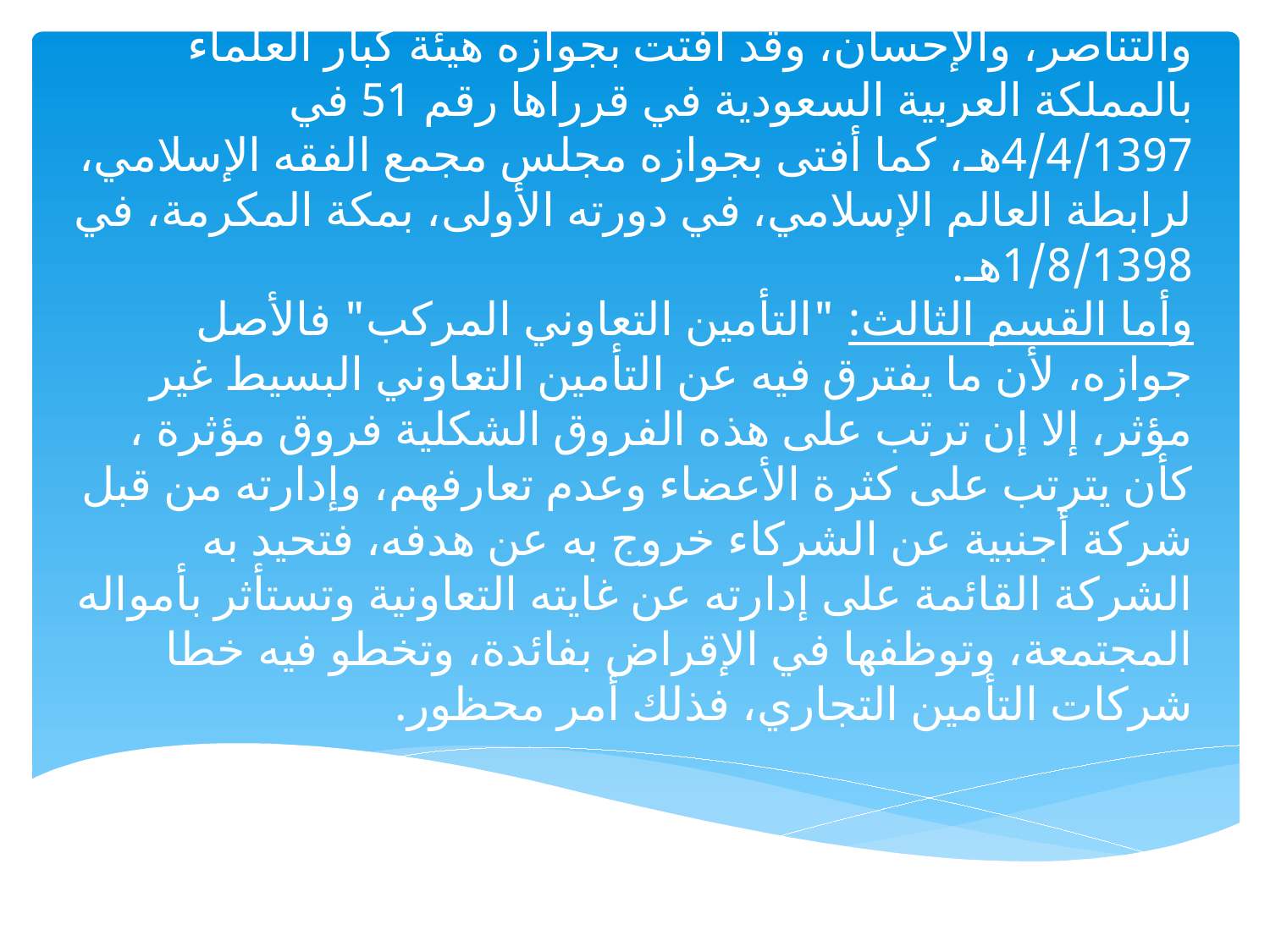

# أما القسم الأول: فلا إشكال في جوازه، فإنه تبرع محض، وهو من الإحسان والمعروف، والتعاون، على البر والتقوى، وهو مأمور به. وأما القسم الثاني: فالراجح جوازه، لما فيه من التعاون، والتناصر، والإحسان، وقد أفتت بجوازه هيئة كبار العلماء بالمملكة العربية السعودية في قرراها رقم 51 في 4/4/1397هـ، كما أفتى بجوازه مجلس مجمع الفقه الإسلامي، لرابطة العالم الإسلامي، في دورته الأولى، بمكة المكرمة، في 1/8/1398هـ. وأما القسم الثالث: "التأمين التعاوني المركب" فالأصل جوازه، لأن ما يفترق فيه عن التأمين التعاوني البسيط غير مؤثر، إلا إن ترتب على هذه الفروق الشكلية فروق مؤثرة ، كأن يترتب على كثرة الأعضاء وعدم تعارفهم، وإدارته من قبل شركة أجنبية عن الشركاء خروج به عن هدفه، فتحيد به الشركة القائمة على إدارته عن غايته التعاونية وتستأثر بأمواله المجتمعة، وتوظفها في الإقراض بفائدة، وتخطو فيه خطا شركات التأمين التجاري، فذلك أمر محظور.